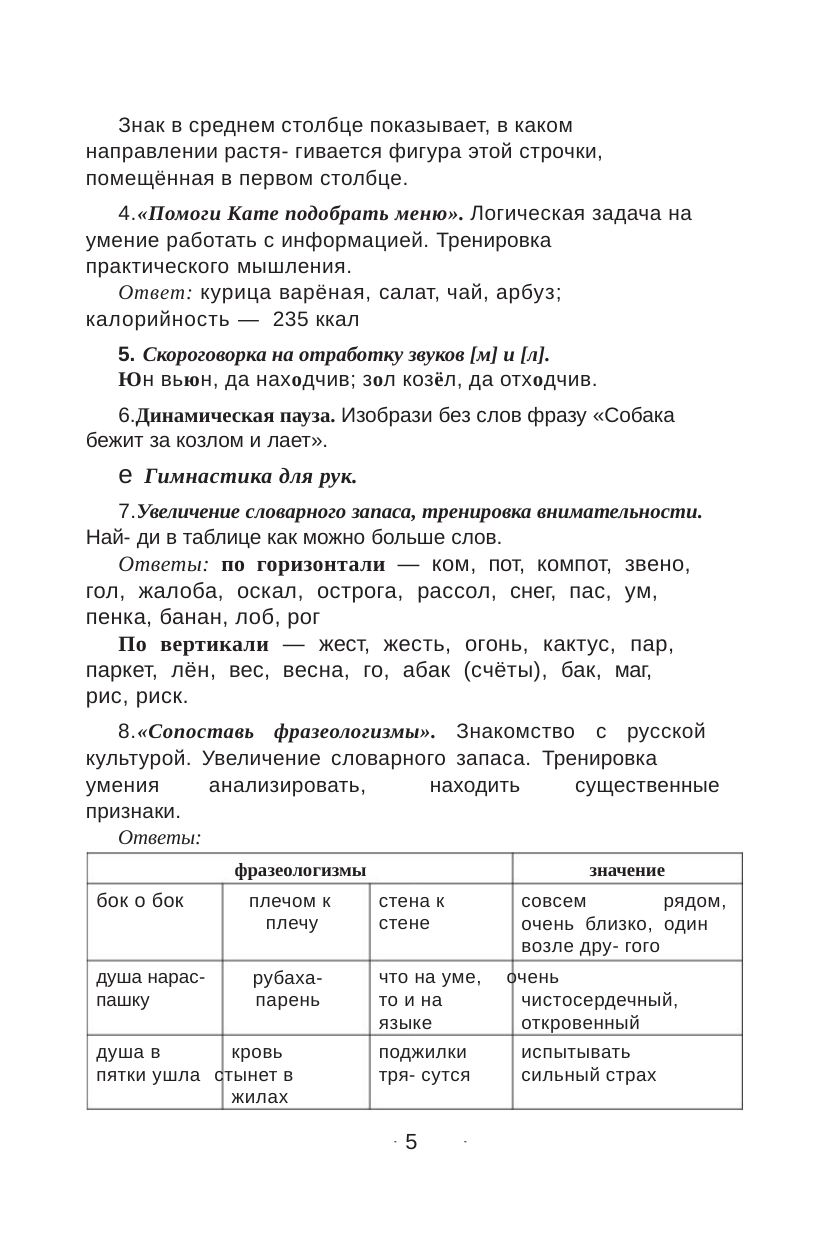

Знак в среднем столбце показывает, в каком
направлении растя- гивается фигура этой строчки,
помещённая в первом столбце.

стереть в
по- рошок
стереть с изрубить в
лица земли ка- пусту
жестоко
расправиться с кем-
либо или чем-либо
прийти в уныние,
сильно
расстроиться,
огорчиться
повесить
нос
опусти
ть
голову
упасть
духом
4.«Помоги Кате подобрать меню». Логическая задача на
умение работать с информацией. Тренировка
практического мышления.
Ответ: курица варёная, салат, чай, арбуз;
калорийность — 235 ккал
5. Скороговорка на отработку звуков [м] и [л].
Юн вьюн, да находчив; зол козёл, да отходчив.
6.Динамическая пауза. Изобрази без слов фразу «Собака
бежит за козлом и лает».
e Гимнастика для рук.
7.Увеличение словарного запаса, тренировка внимательности.
Най- ди в таблице как можно больше слов.
Ответы: по горизонтали — ком, пот, компот, звено,
гол, жалоба, оскал, острога, рассол, снег, пас, ум,
пенка, банан, лоб, рог
По вертикали — жест, жесть, огонь, кактус, пар,
паркет, лён, вес, весна, го, абак (счёты), бак, маг,
рис, риск.
8.«Сопоставь фразеологизмы». Знакомство с русской
культурой. Увеличение словарного запаса. Тренировка
умения
анализировать,
находить
существенные
признаки.
Ответы:

фразеологизмы
значение
совсем
очень близко, один
возле дру- гого
рядом,
бок о бок
плечом к
плечу
стена к
стене
что на уме, очень
душа нарас-
пашку
рубаха-
парень
то и на
языке
чистосердечный,
откровенный
душа в
пятки ушла стынет в
жилах
кровь
поджилки
тря- сутся
испытывать
сильный страх
5
5